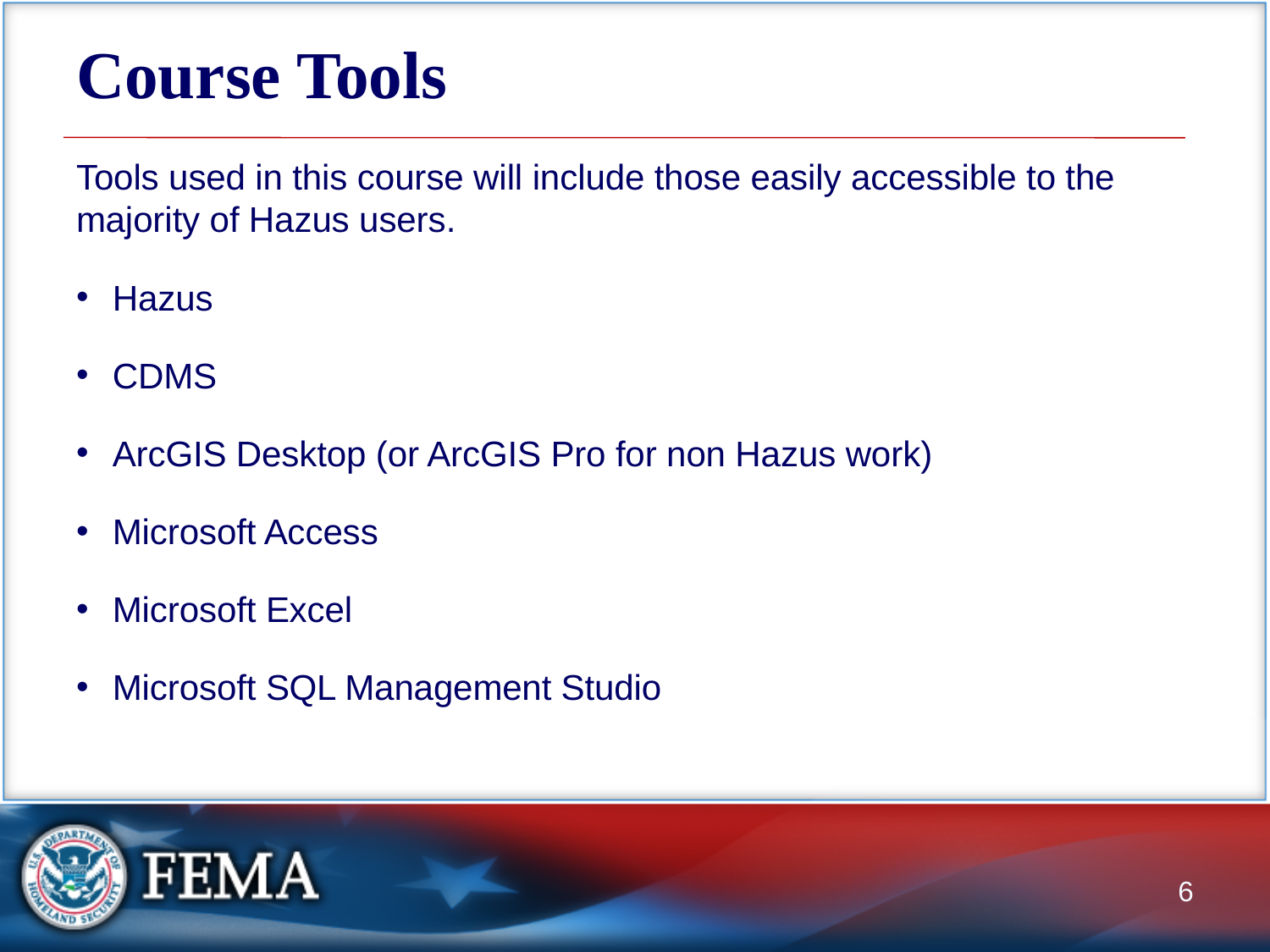

# Course Tools
Tools used in this course will include those easily accessible to the majority of Hazus users.
Hazus
CDMS
ArcGIS Desktop (or ArcGIS Pro for non Hazus work)
Microsoft Access
Microsoft Excel
Microsoft SQL Management Studio

6